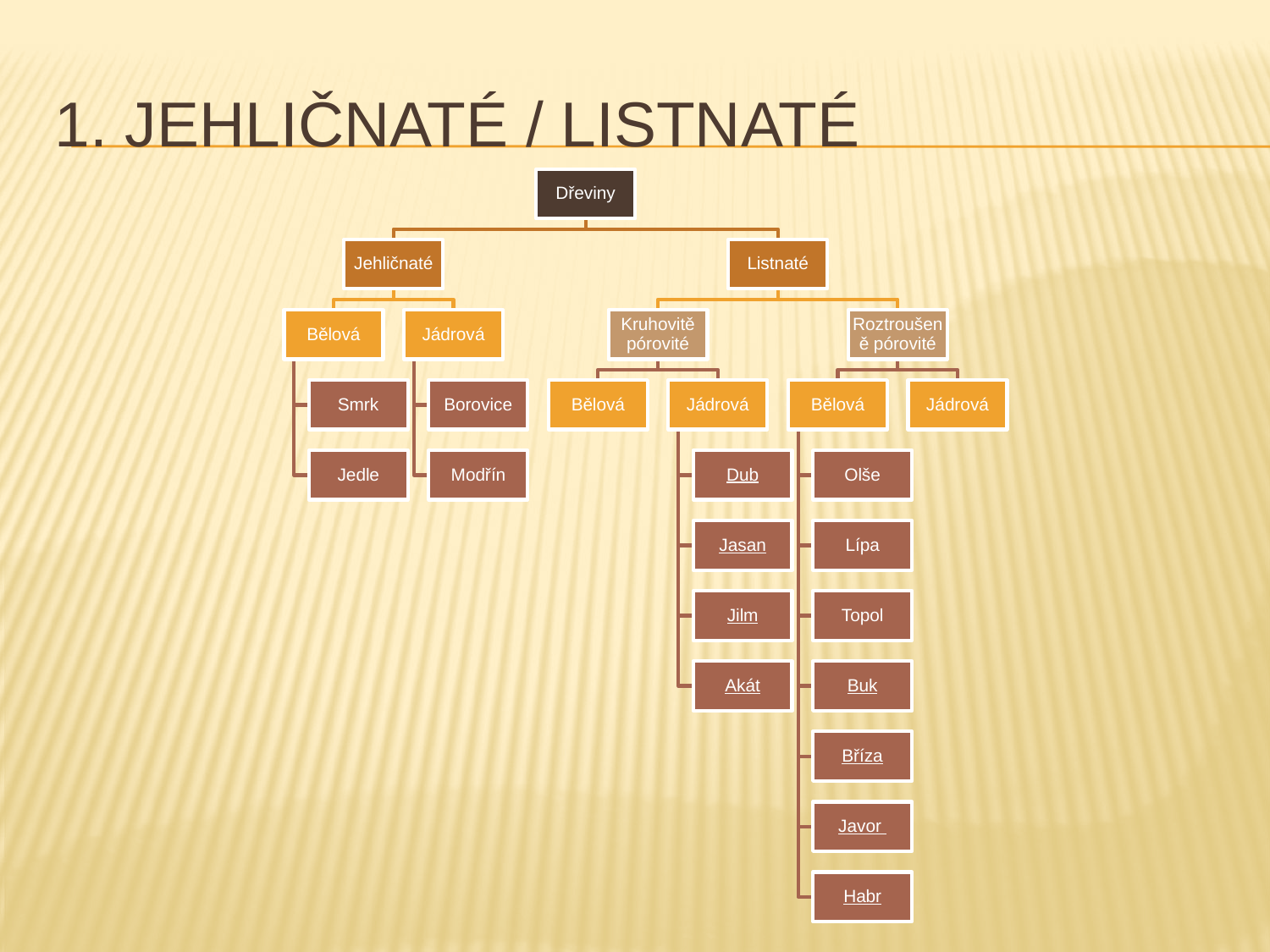

# 1. Jehličnaté / Listnaté
Dřeviny
Jehličnaté
Bělová
Smrk
Jedle
Jádrová
Borovice
Modřín
Listnaté
Kruhovitě pórovité
Bělová
Jádrová
Dub
Jasan
Jilm
Akát
Roztroušeně pórovité
Bělová
Olše
Lípa
Topol
Buk
Bříza
Javor
Habr
Jádrová